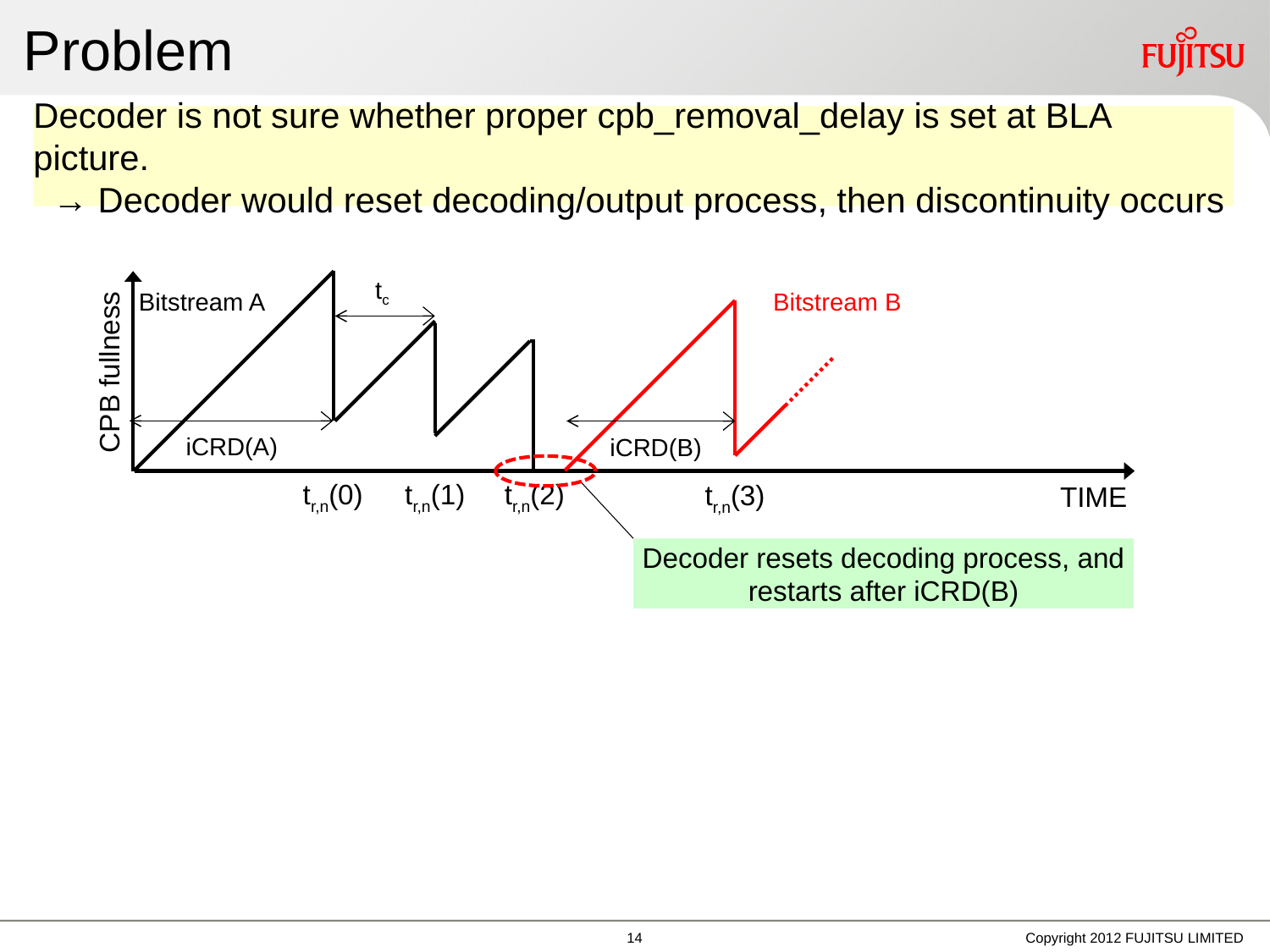

# Problem
Decoder is not sure whether proper cpb_removal_delay is set at BLA picture.
  → Decoder would reset decoding/output process, then discontinuity occurs
tc
Bitstream A
Bitstream B
CPB fullness
iCRD(A)
iCRD(B)

tr,n(2)
tr,n(0)
tr,n(1)
TIME
tr,n(3)
Decoder resets decoding process, and restarts after iCRD(B)
14
Copyright 2012 FUJITSU LIMITED